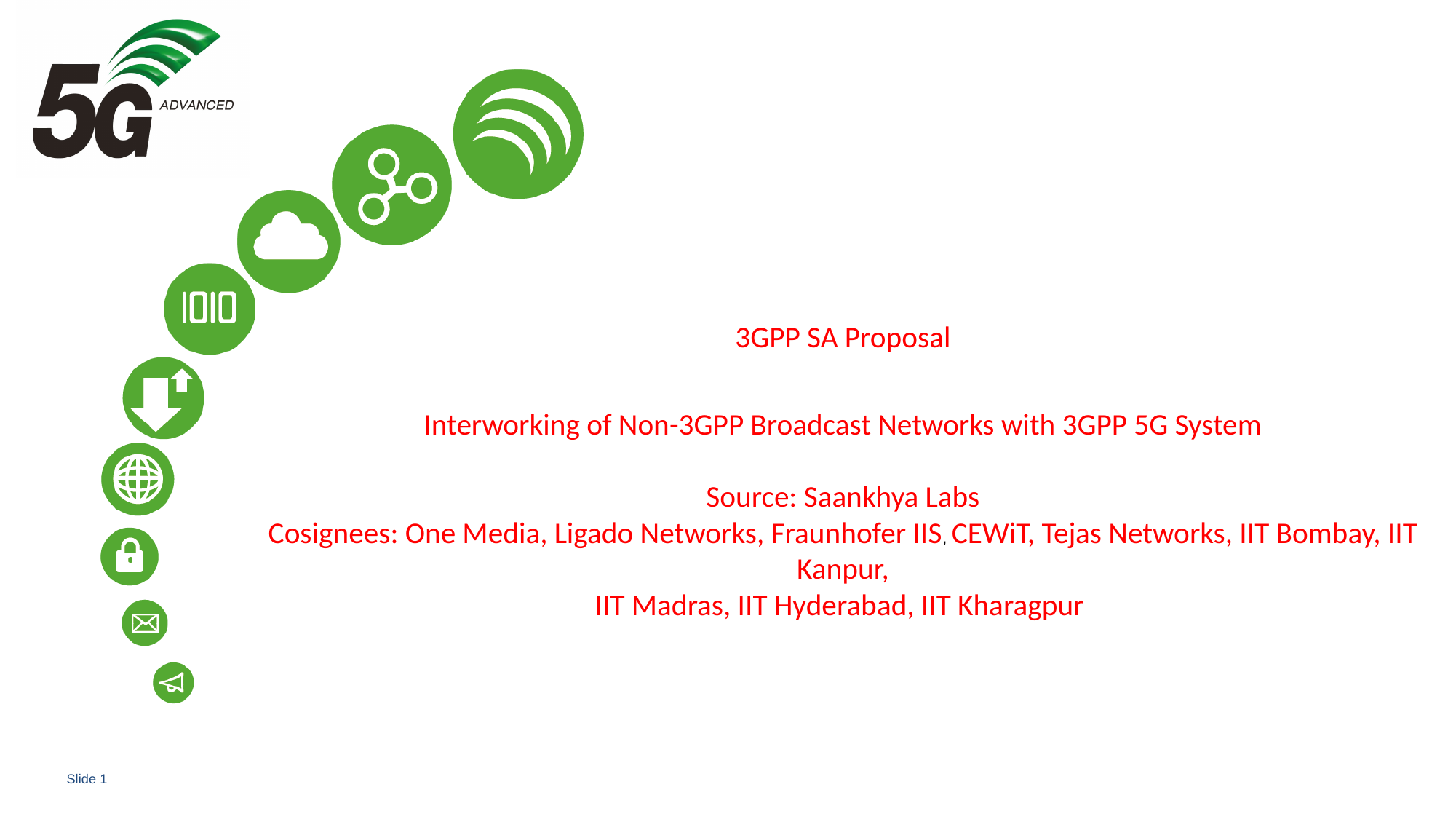

# 3GPP SA Proposal c Interworking of Non-3GPP Broadcast Networks with 3GPP 5G System Source: Saankhya Labs Cosignees: One Media, Ligado Networks, Fraunhofer IIS, CEWiT, Tejas Networks, IIT Bombay, IIT Kanpur, IIT Madras, IIT Hyderabad, IIT Kharagpur